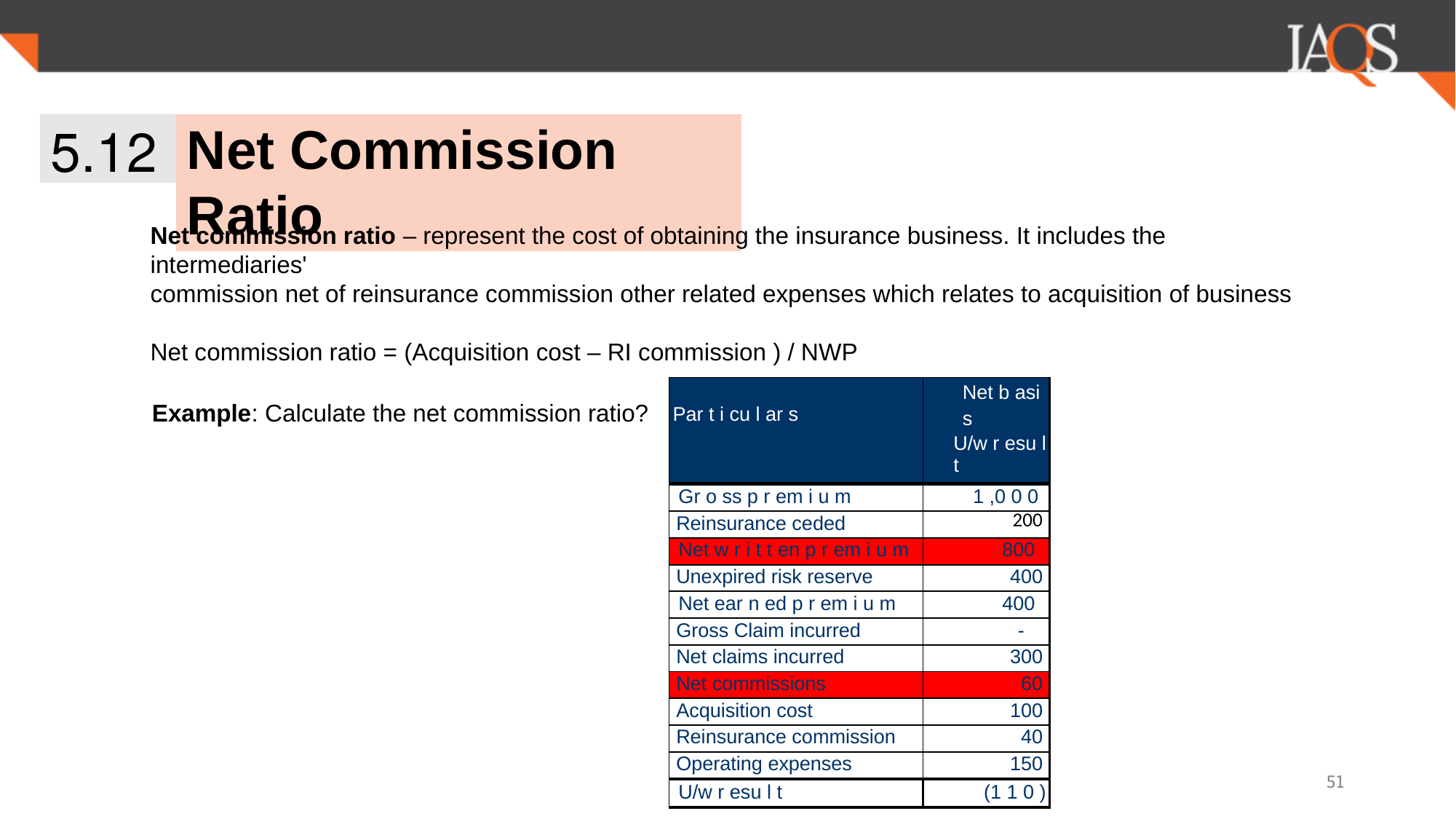

5.12
# Net Commission Ratio
Net commission ratio – represent the cost of obtaining the insurance business. It includes the intermediaries'
commission net of reinsurance commission other related expenses which relates to acquisition of business
Net commission ratio = (Acquisition cost – RI commission ) / NWP

Example: Calculate the net commission ratio?
| Par t i cu l ar s | Net b asi s U/w r esu l t |
| --- | --- |
| Gr o ss p r em i u m | 1 ,0 0 0 |
| Reinsurance ceded | 200 |
| Net w r i t t en p r em i u m | 800 |
| Unexpired risk reserve | 400 |
| Net ear n ed p r em i u m | 400 |
| Gross Claim incurred | - |
| Net claims incurred | 300 |
| Net commissions | 60 |
| Acquisition cost | 100 |
| Reinsurance commission | 40 |
| Operating expenses | 150 |
| U/w r esu l t | (1 1 0 ) |
51